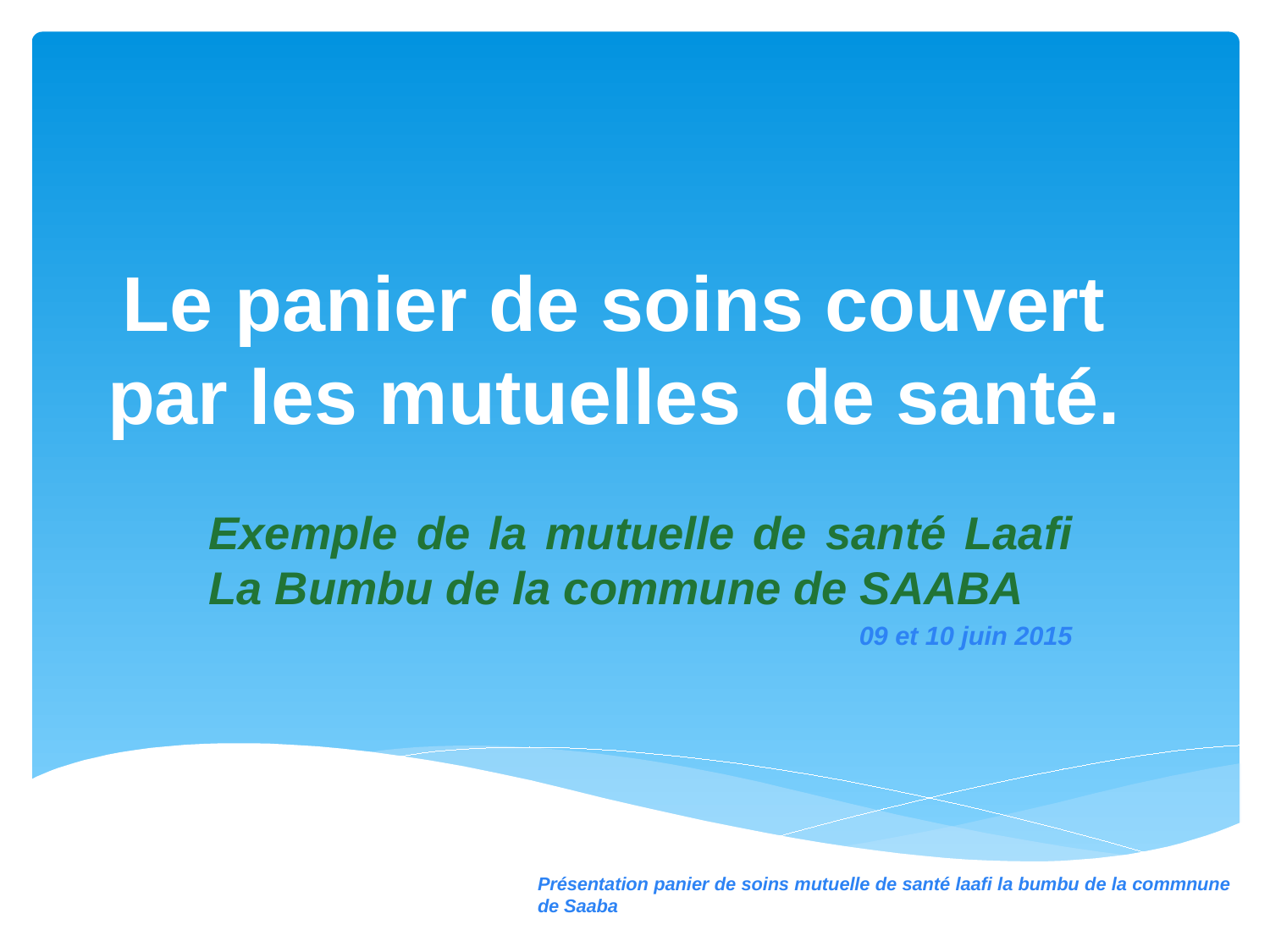

# Le panier de soins couvert par les mutuelles  de santé.
Exemple de la mutuelle de santé Laafi La Bumbu de la commune de SAABA
09 et 10 juin 2015
Présentation panier de soins mutuelle de santé laafi la bumbu de la commnune de Saaba